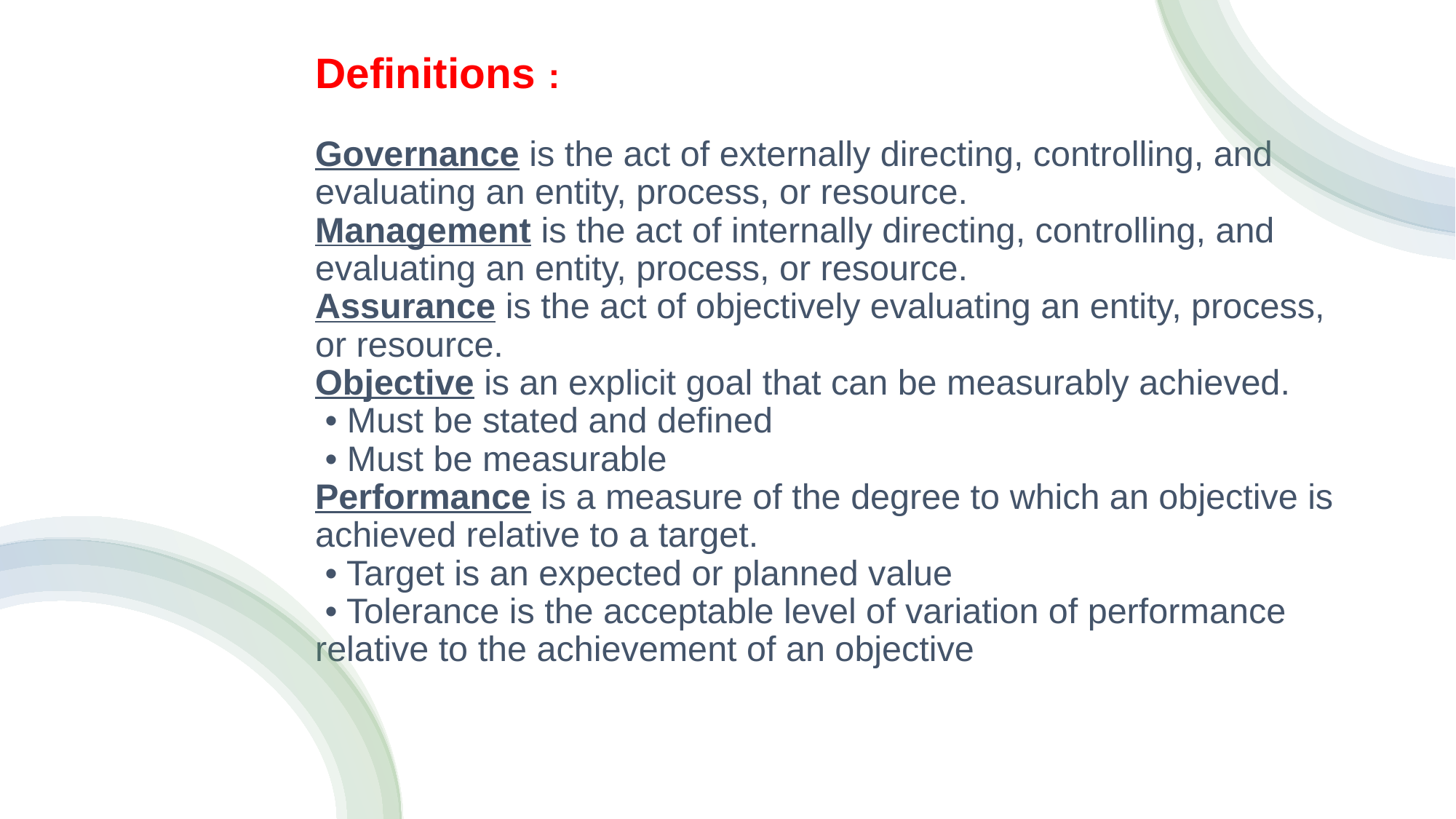

# Definitions : Governance is the act of externally directing, controlling, and evaluating an entity, process, or resource. Management is the act of internally directing, controlling, and evaluating an entity, process, or resource. Assurance is the act of objectively evaluating an entity, process, or resource. Objective is an explicit goal that can be measurably achieved. • Must be stated and defined • Must be measurable Performance is a measure of the degree to which an objective is achieved relative to a target. • Target is an expected or planned value • Tolerance is the acceptable level of variation of performance relative to the achievement of an objective